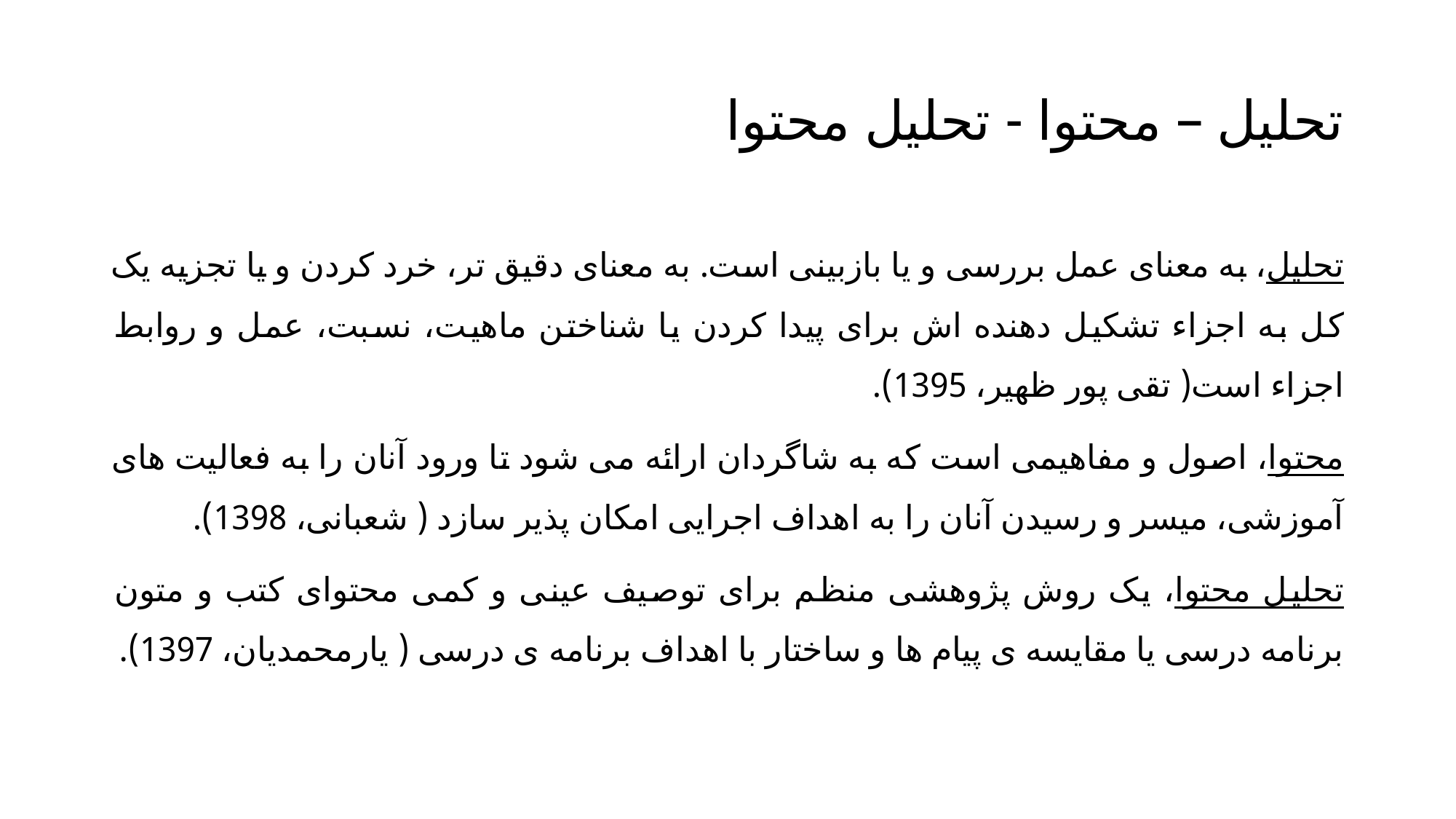

# تحلیل – محتوا - تحلیل محتوا
تحلیل، به معنای عمل بررسی و یا بازبینی است. به معنای دقیق تر، خرد کردن و یا تجزیه یک کل به اجزاء تشکیل دهنده اش برای پیدا کردن یا شناختن ماهیت، نسبت، عمل و روابط اجزاء است( تقی پور ظهیر، 1395).
محتوا، اصول و مفاهیمی است که به شاگردان ارائه می شود تا ورود آنان را به فعالیت های آموزشی، میسر و رسیدن آنان را به اهداف اجرایی امکان پذیر سازد ( شعبانی، 1398).
تحلیل محتوا، یک روش پژوهشی منظم برای توصیف عینی و کمی محتوای کتب و متون برنامه درسی یا مقایسه ی پیام ها و ساختار با اهداف برنامه ی درسی ( یارمحمدیان، 1397).